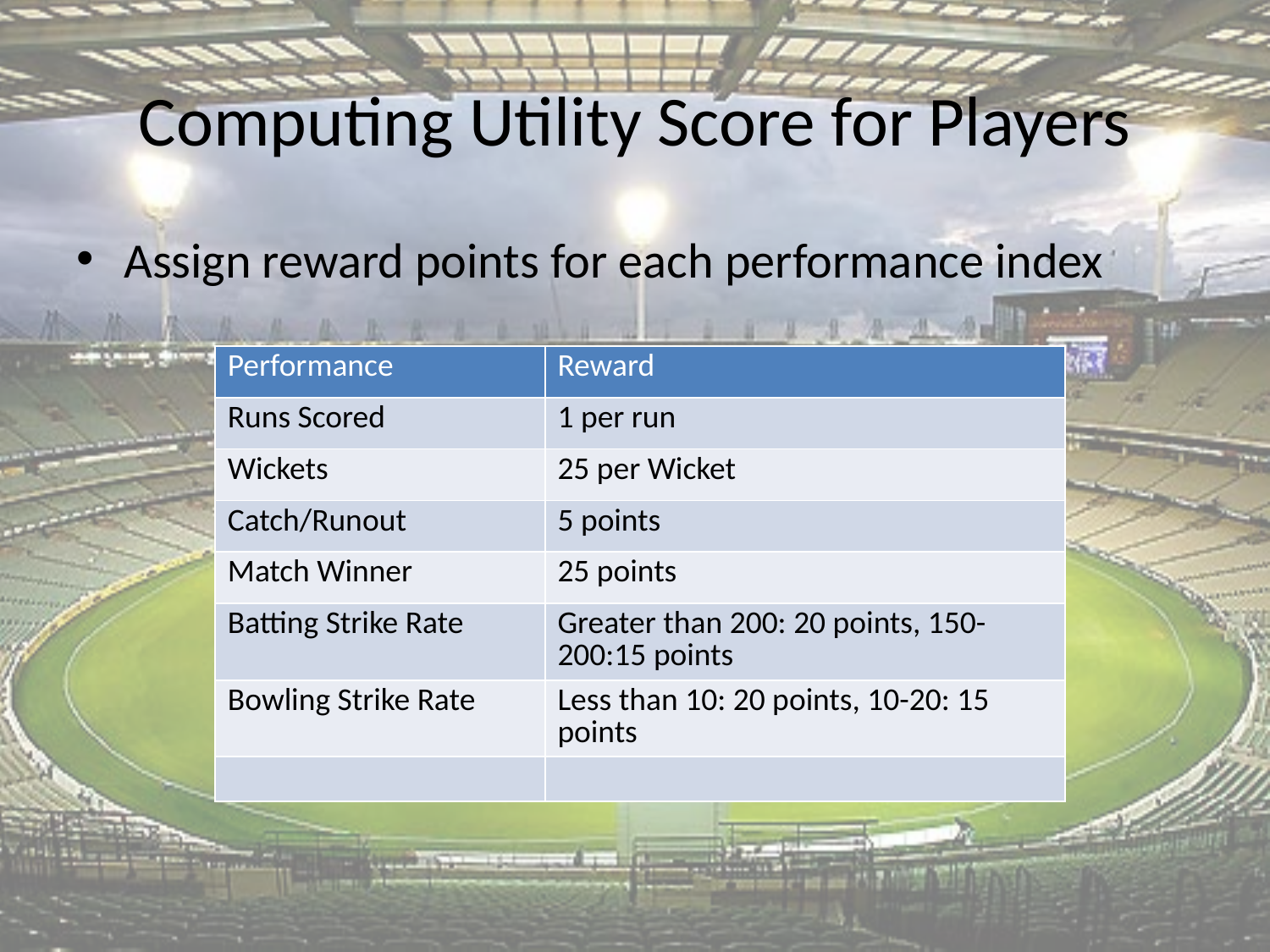

# Computing Utility Score for Players
Assign reward points for each performance index

| Performance | Reward |
| --- | --- |
| Runs Scored | 1 per run |
| Wickets | 25 per Wicket |
| Catch/Runout | 5 points |
| Match Winner | 25 points |
| Batting Strike Rate | Greater than 200: 20 points, 150-200:15 points |
| Bowling Strike Rate | Less than 10: 20 points, 10-20: 15 points |
|  |  |